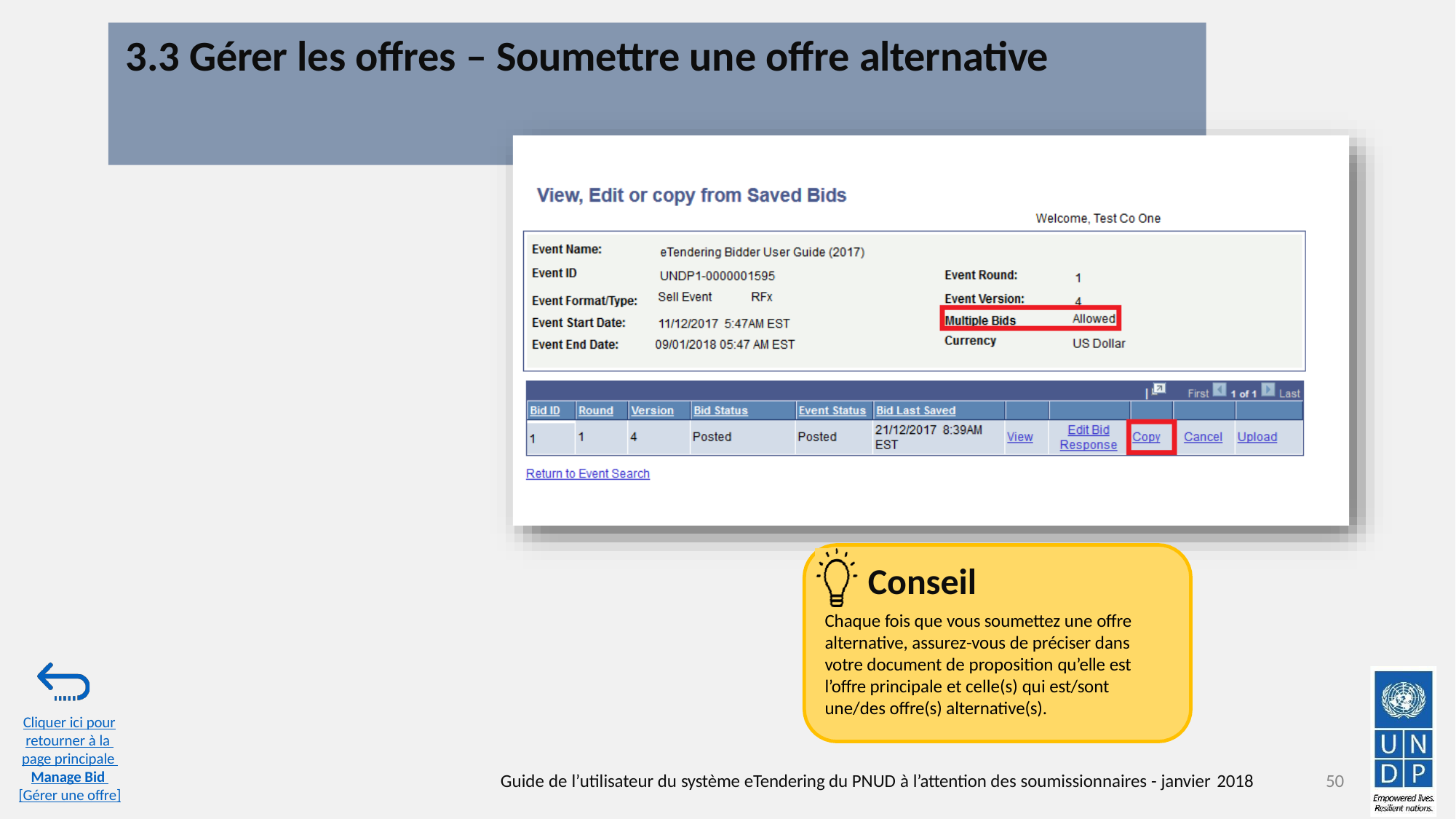

# 3.3 Gérer les offres – Soumettre une offre alternative

Conseil

Chaque fois que vous soumettez une offre  alternative, assurez-vous de préciser dans  votre document de proposition qu’elle est  l’offre principale et celle(s) qui est/sont  une/des offre(s) alternative(s).

Cliquer ici pour
retourner à la  page principale  Manage Bid  [Gérer une offre]
Guide de l’utilisateur du système eTendering du PNUD à l’attention des soumissionnaires - janvier 2018
50